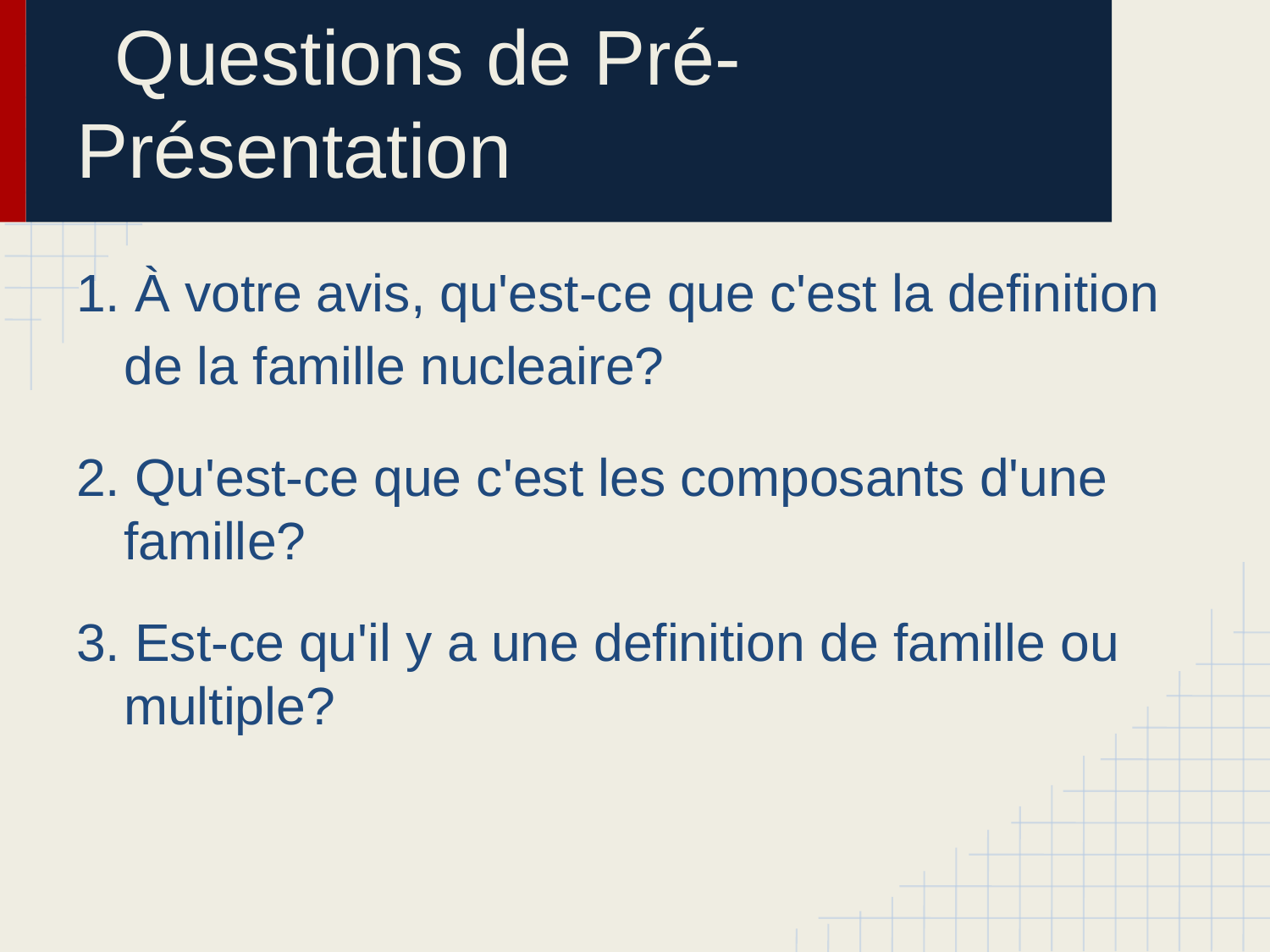

# Questions de Pré-Présentation
1. À votre avis, qu'est-ce que c'est la definition de la famille nucleaire?

2. Qu'est-ce que c'est les composants d'une famille?

3. Est-ce qu'il y a une definition de famille ou multiple?